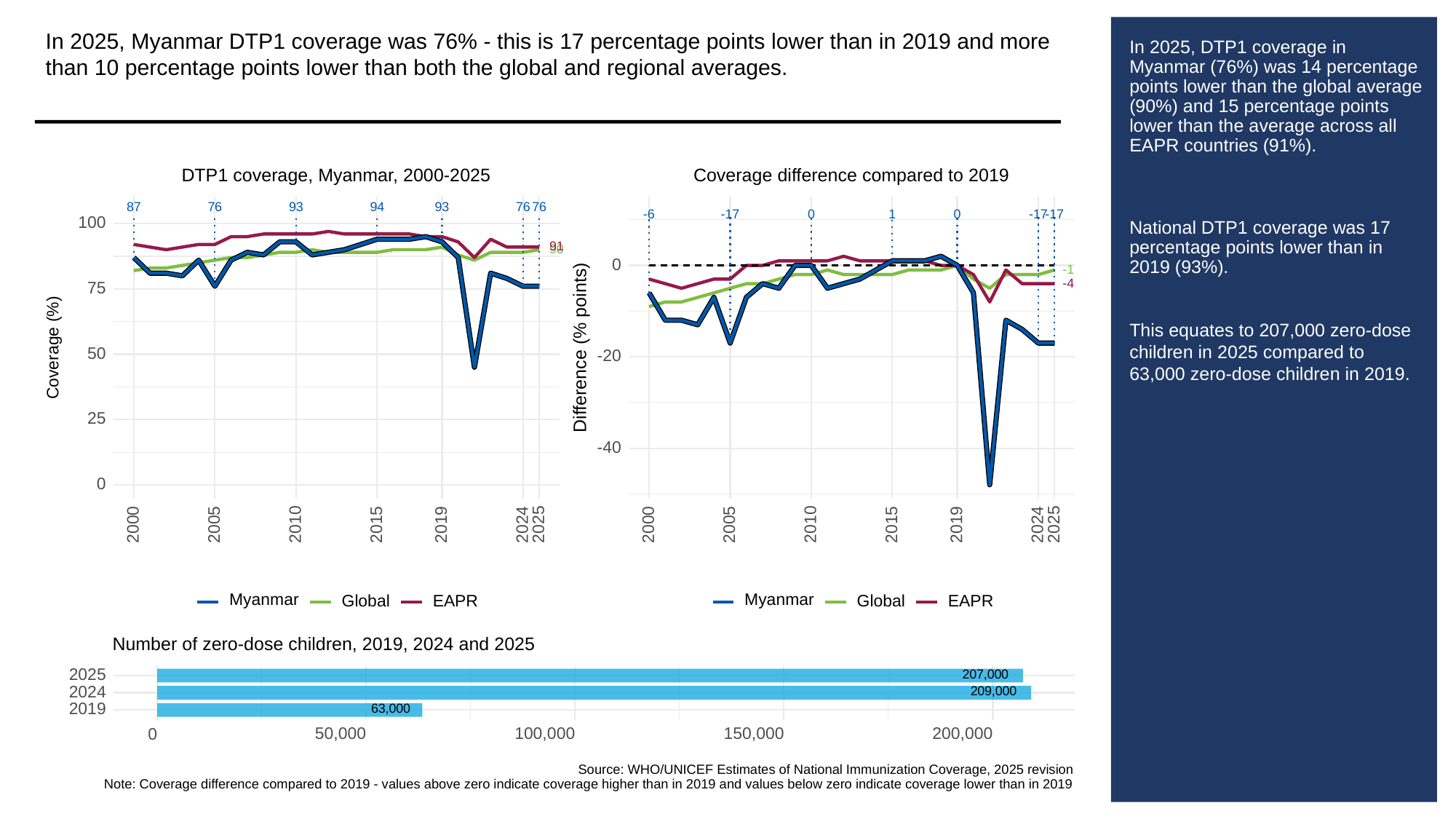

In 2025, Myanmar DTP1 coverage was 76% - this is 17 percentage points lower than in 2019 and more than 10 percentage points lower than both the global and regional averages.
# In 2025, DTP1 coverage in Myanmar (76%) was 14 percentage points lower than the global average (90%) and 15 percentage points lower than the average across all EAPR countries (91%).

National DTP1 coverage was 17 percentage points lower than in 2019 (93%).

This equates to 207,000 zero-dose children in 2025 compared to 63,000 zero-dose children in 2019.

Coverage difference compared to 2019
DTP1 coverage, Myanmar, 2000-2025

93
93
87
76
94
76
76
-6
0
0
-17
1
-17
-17

100

91
90

0
-1

-4
75

Difference (% points)
Coverage (%)
50
-20

25

-40

0

2000
2005
2010
2015
2019
2024
2025
2000
2005
2010
2015
2019
2024
2025
Myanmar
Myanmar
Global
Global
EAPR
EAPR

Number of zero-dose children, 2019, 2024 and 2025

207,000
2025

209,000
2024

63,000
2019

50,000
100,000
150,000
200,000
0
Source: WHO/UNICEF Estimates of National Immunization Coverage, 2025 revision
Note: Coverage difference compared to 2019 - values above zero indicate coverage higher than in 2019 and values below zero indicate coverage lower than in 2019